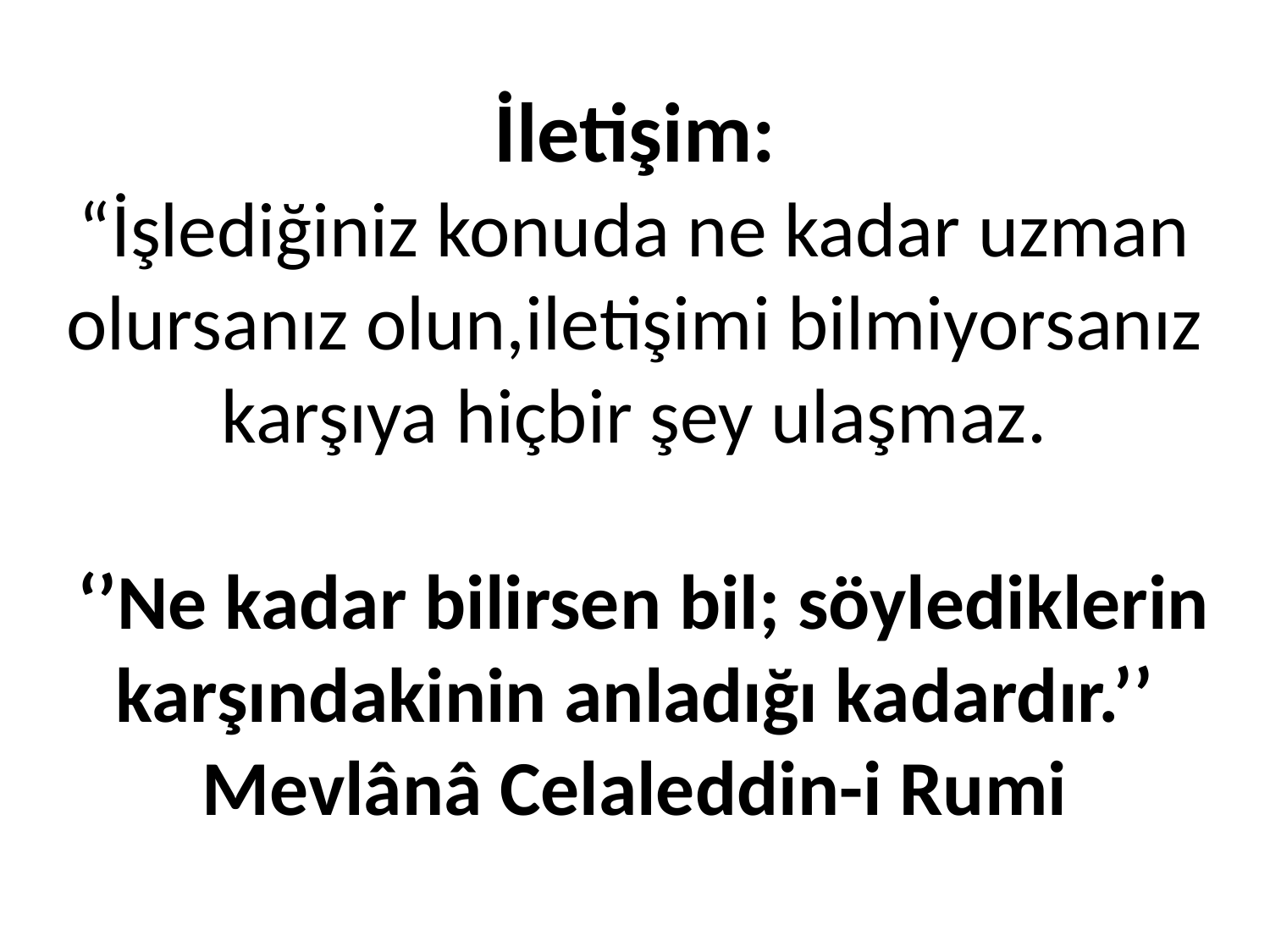

# İletişim: “İşlediğiniz konuda ne kadar uzman olursanız olun,iletişimi bilmiyorsanız karşıya hiçbir şey ulaşmaz. ‘’Ne kadar bilirsen bil; söylediklerin karşındakinin anladığı kadardır.’’ Mevlânâ Celaleddin-i Rumi